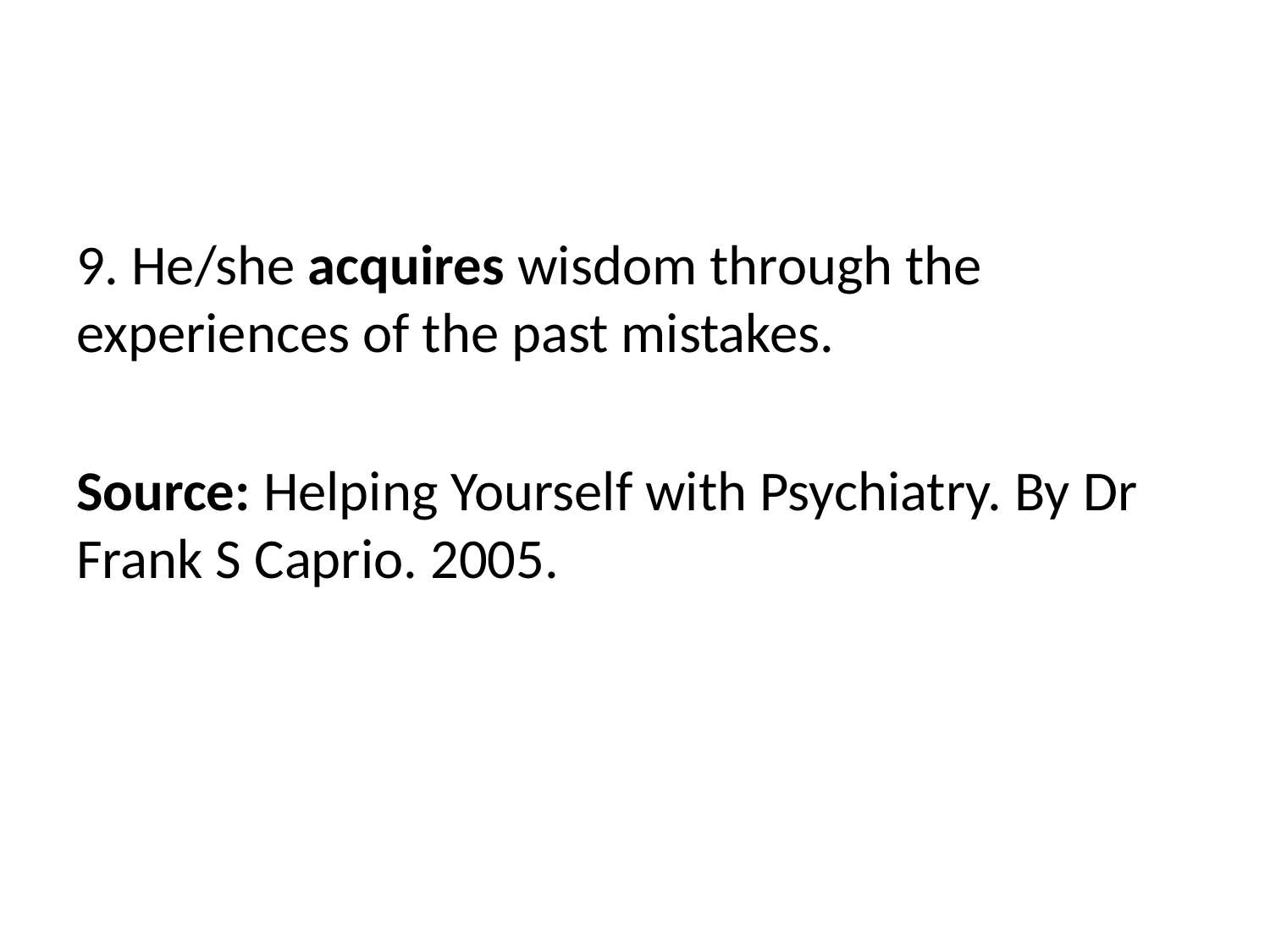

#
9. He/she acquires wisdom through the experiences of the past mistakes.

Source: Helping Yourself with Psychiatry. By Dr Frank S Caprio. 2005.